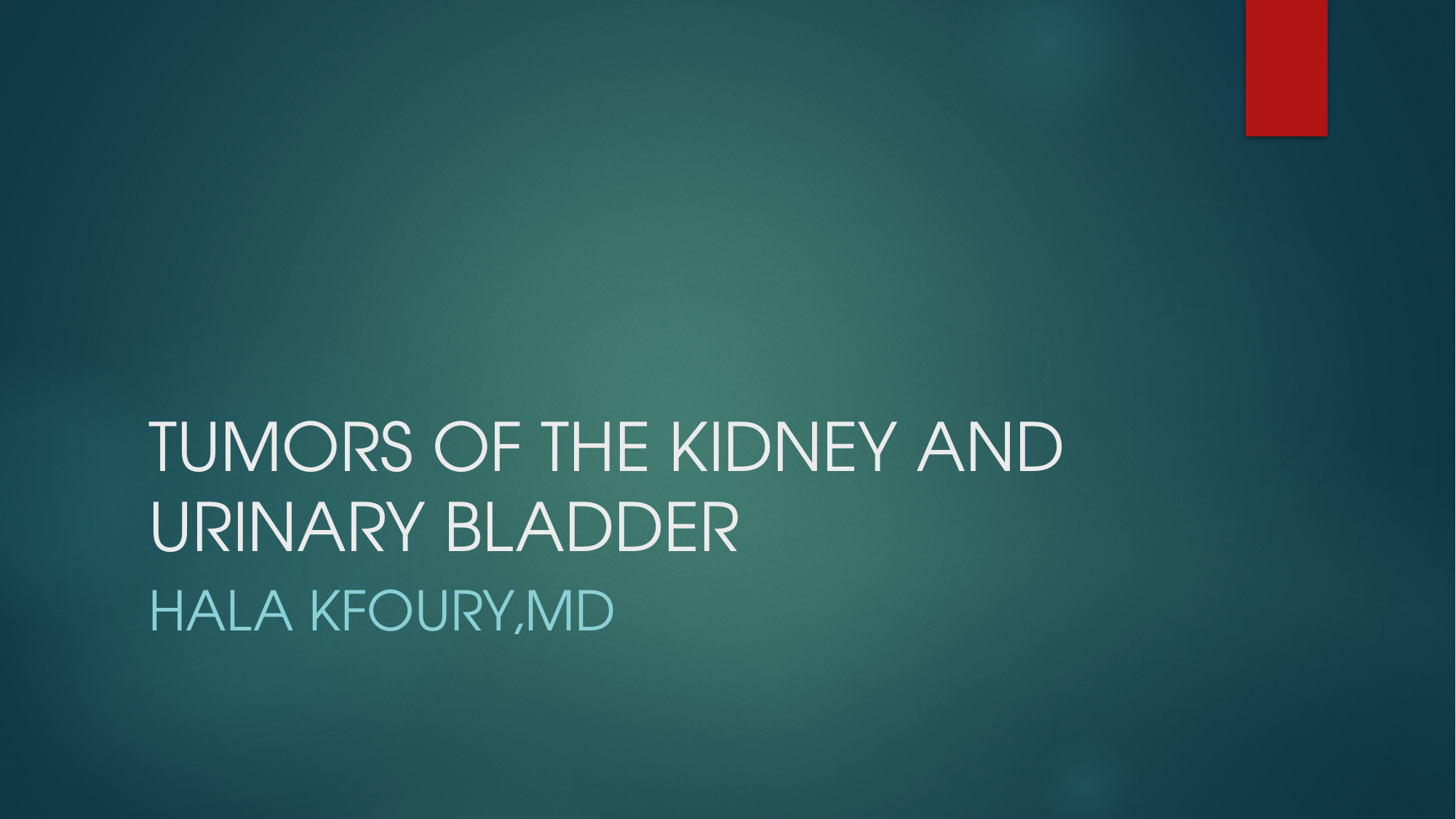

# TUMORS OF THE KIDNEY AND URINARY BLADDER
HALA KFOURY,MD